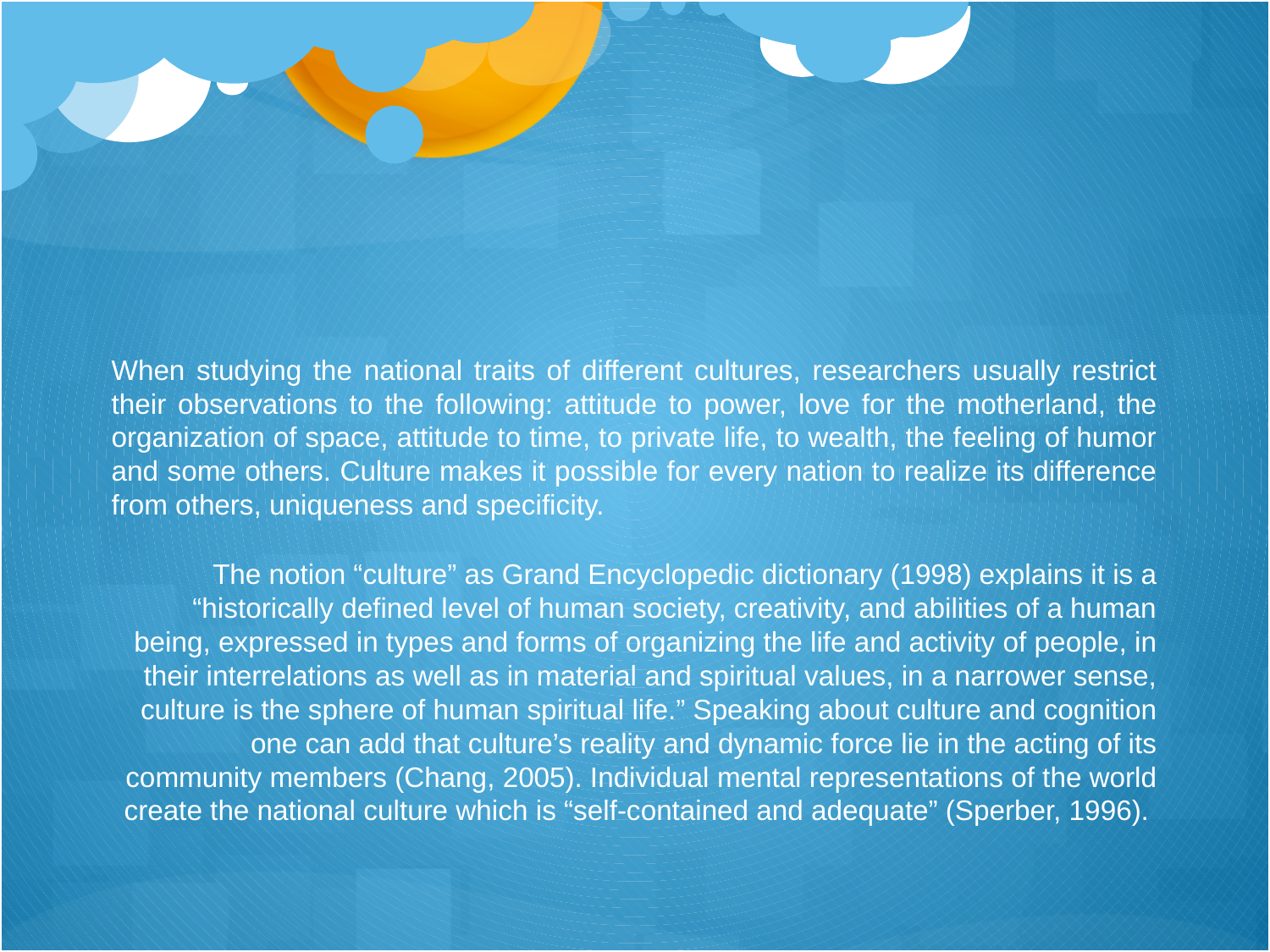

When studying the national traits of different cultures, researchers usually restrict their observations to the following: attitude to power, love for the motherland, the organization of space, attitude to time, to private life, to wealth, the feeling of humor and some others. Culture makes it possible for every nation to realize its difference from others, uniqueness and specificity.
The notion “culture” as Grand Encyclopedic dictionary (1998) explains it is a “historically defined level of human society, creativity, and abilities of a human being, expressed in types and forms of organizing the life and activity of people, in their interrelations as well as in material and spiritual values, in a narrower sense, culture is the sphere of human spiritual life.” Speaking about culture and cognition one can add that culture’s reality and dynamic force lie in the acting of its community members (Chang, 2005). Individual mental representations of the world create the national culture which is “self-contained and adequate” (Sperber, 1996).